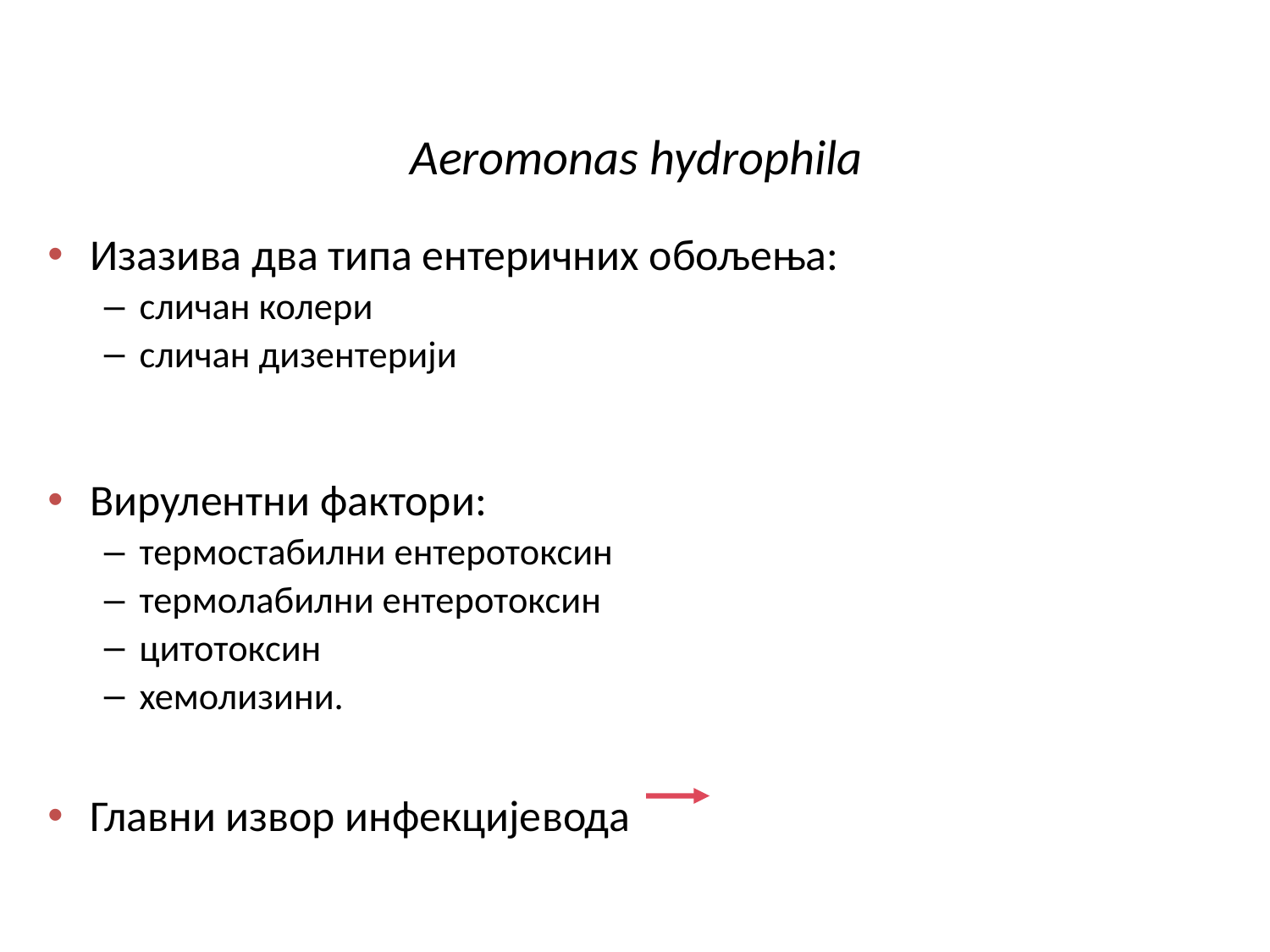

# Aeromonas hydrophila
Изазива два типа ентеричних обољења:
сличан колери
сличан дизентерији

Вирулентни фактори:
термостабилни ентеротоксин
термолабилни ентеротоксин
цитотоксин
хемолизини.

Главни извор инфекције		вода